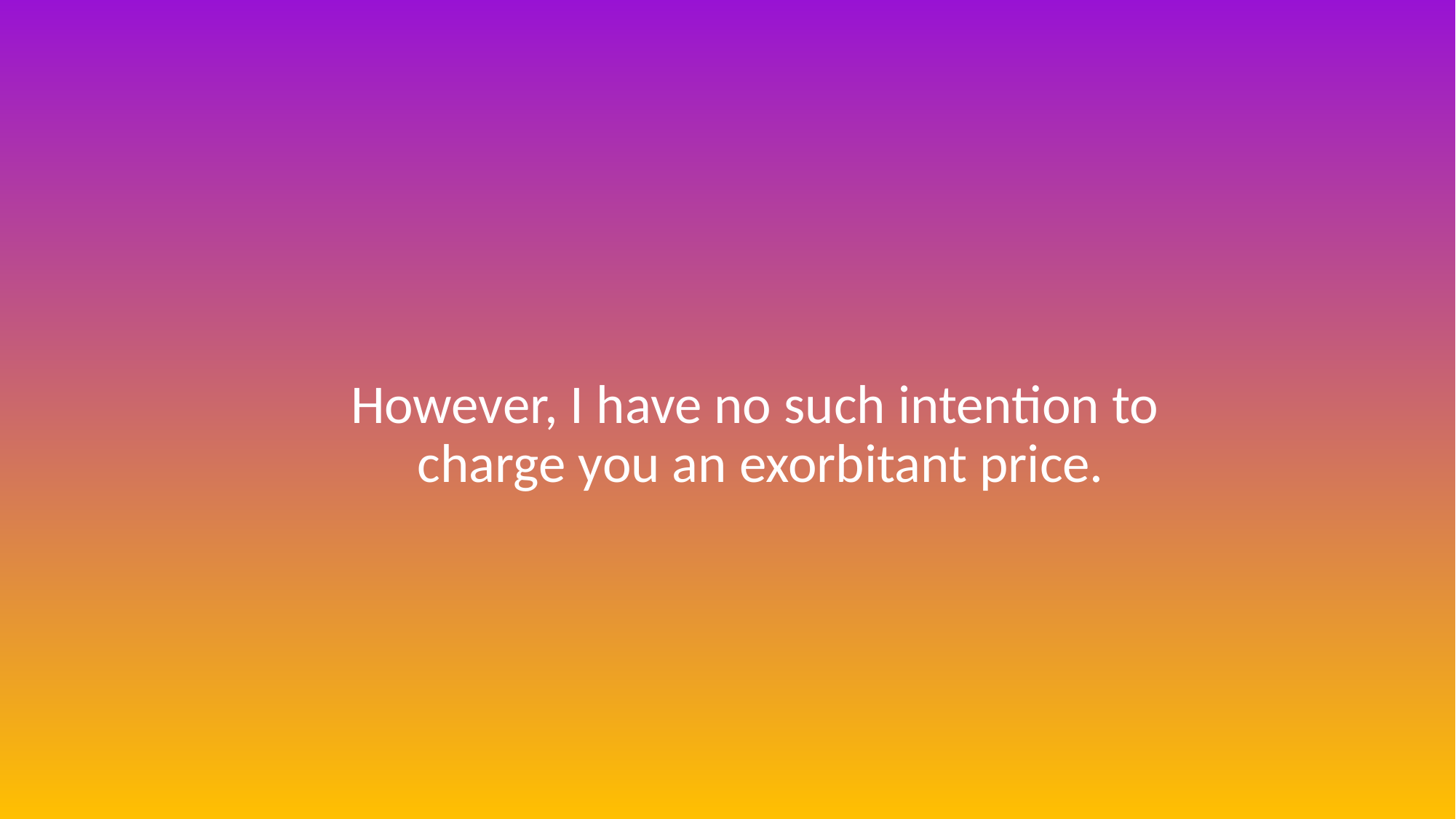

# However, I have no such intention to charge you an exorbitant price.